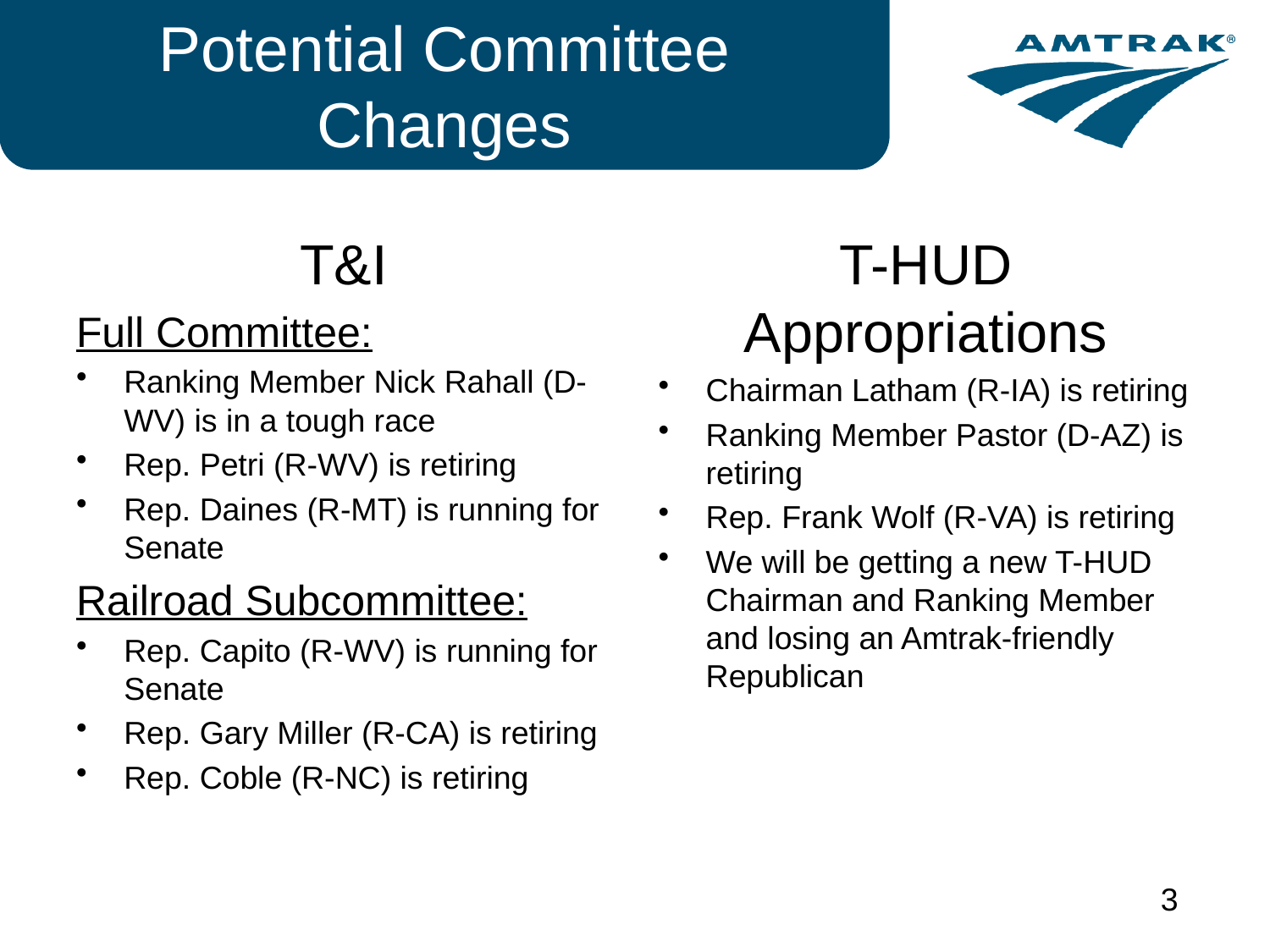

# Potential Committee Changes
T&I
Full Committee:
Ranking Member Nick Rahall (D-WV) is in a tough race
Rep. Petri (R-WV) is retiring
Rep. Daines (R-MT) is running for Senate
Railroad Subcommittee:
Rep. Capito (R-WV) is running for Senate
Rep. Gary Miller (R-CA) is retiring
Rep. Coble (R-NC) is retiring

T-HUD Appropriations
Chairman Latham (R-IA) is retiring
Ranking Member Pastor (D-AZ) is retiring
Rep. Frank Wolf (R-VA) is retiring
We will be getting a new T-HUD Chairman and Ranking Member and losing an Amtrak-friendly Republican